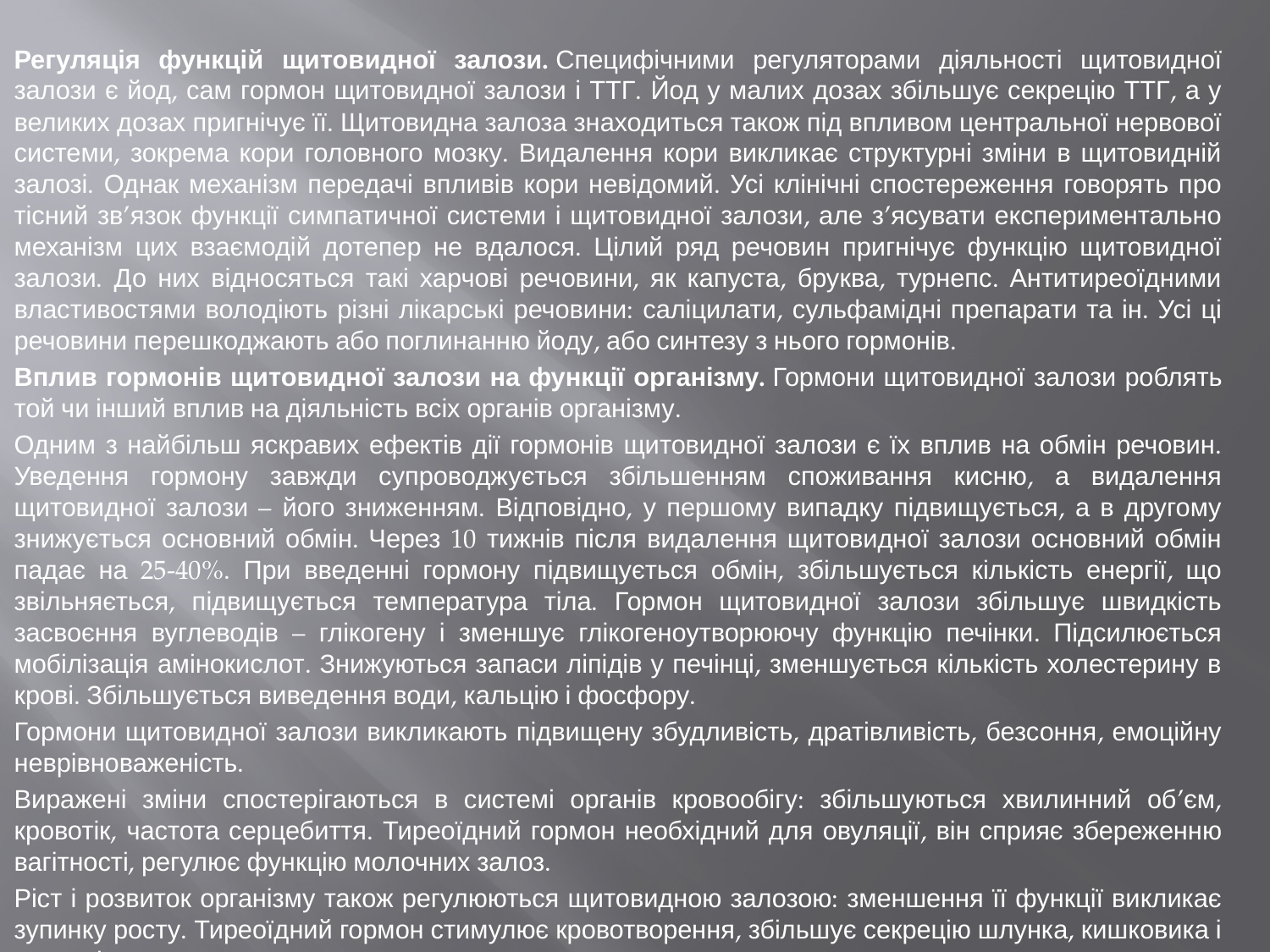

Регуляція функцій щитовидної залози. Специфічними регуляторами діяльності щитовидної залози є йод, сам гормон щитовидної залози і ТТГ. Йод у малих дозах збільшує секрецію ТТГ, а у великих дозах пригнічує її. Щитовидна залоза знаходиться також під впливом центральної нервової системи, зокрема кори головного мозку. Видалення кори викликає структурні зміни в щитовидній залозі. Однак механізм передачі впливів кори невідомий. Усі клінічні спостереження говорять про тісний зв’язок функції симпатичної системи і щитовидної залози, але з’ясувати експериментально механізм цих взаємодій дотепер не вдалося. Цілий ряд речовин пригнічує функцію щитовидної залози. До них відносяться такі харчові речовини, як капуста, бруква, турнепс. Антитиреоїдними властивостями володіють різні лікарські речовини: саліцилати, сульфамідні препарати та ін. Усі ці речовини перешкоджають або поглинанню йоду, або синтезу з нього гормонів.
Вплив гормонів щитовидної залози на функції організму. Гормони щитовидної залози роблять той чи інший вплив на діяльність всіх органів організму.
Одним з найбільш яскравих ефектів дії гормонів щитовидної залози є їх вплив на обмін речовин. Уведення гормону завжди супроводжується збільшенням споживання кисню, а видалення щитовидної залози – його зниженням. Відповідно, у першому випадку підвищується, а в другому знижується основний обмін. Через 10 тижнів після видалення щитовидної залози основний обмін падає на 25-40%. При введенні гормону підвищується обмін, збільшується кількість енергії, що звільняється, підвищується температура тіла. Гормон щитовидної залози збільшує швидкість засвоєння вуглеводів – глікогену і зменшує глікогеноутворюючу функцію печінки. Підсилюється мобілізація амінокислот. Знижуються запаси ліпідів у печінці, зменшується кількість холестерину в крові. Збільшується виведення води, кальцію і фосфору.
Гормони щитовидної залози викликають підвищену збудливість, дратівливість, безсоння, емоційну неврівноваженість.
Виражені зміни спостерігаються в системі органів кровообігу: збільшуються хвилинний об’єм, кровотік, частота серцебиття. Тиреоїдний гормон необхідний для овуляції, він сприяє збереженню вагітності, регулює функцію молочних залоз.
Ріст і розвиток організму також регулюються щитовидною залозою: зменшення її функції викликає зупинку росту. Тиреоїдний гормон стимулює кровотворення, збільшує секрецію шлунка, кишковика і секрецію молока у тварин.